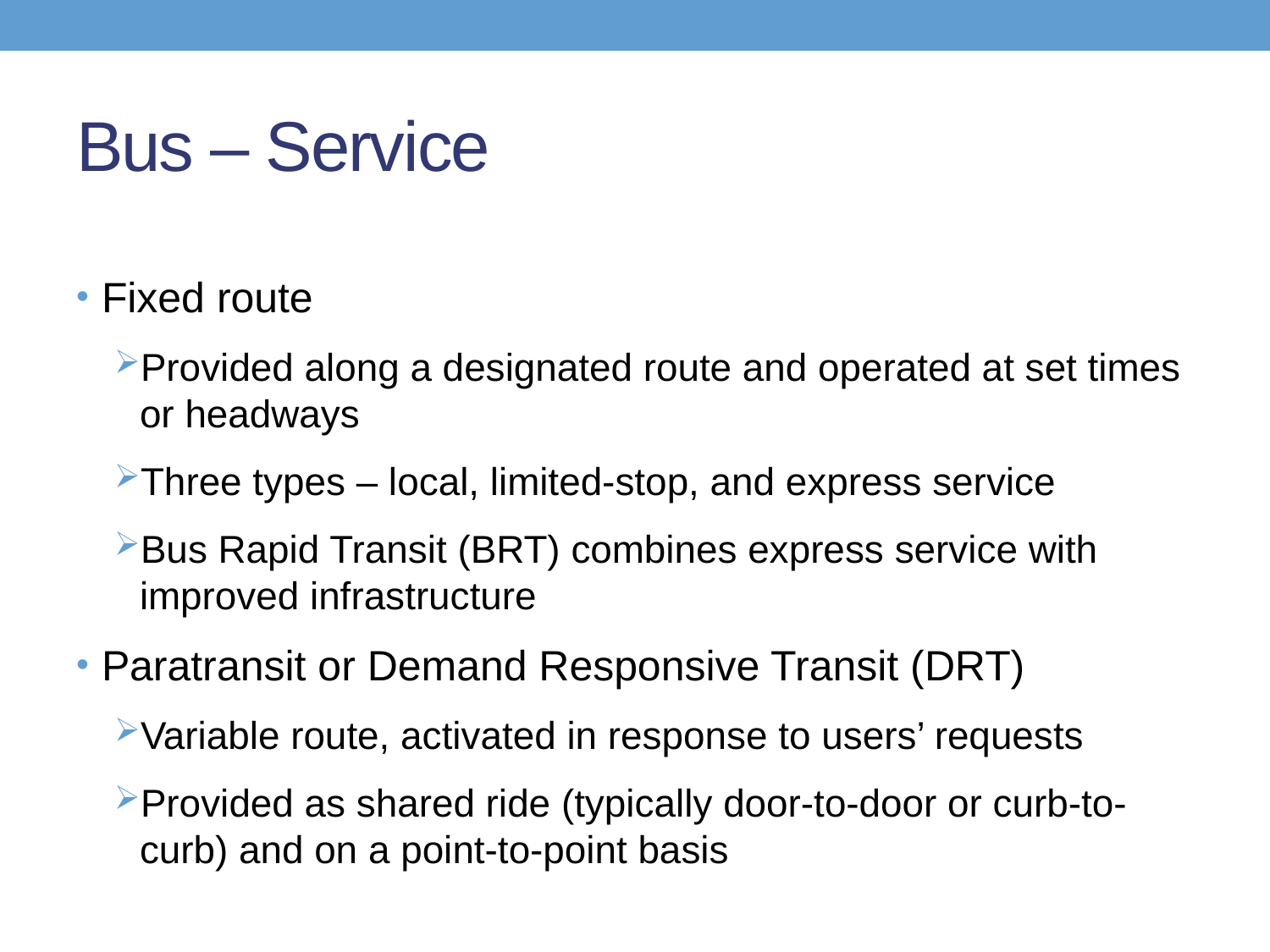

# Bus – Service
Fixed route
Provided along a designated route and operated at set times or headways
Three types – local, limited-stop, and express service
Bus Rapid Transit (BRT) combines express service with improved infrastructure
Paratransit or Demand Responsive Transit (DRT)
Variable route, activated in response to users’ requests
Provided as shared ride (typically door-to-door or curb-to-curb) and on a point-to-point basis